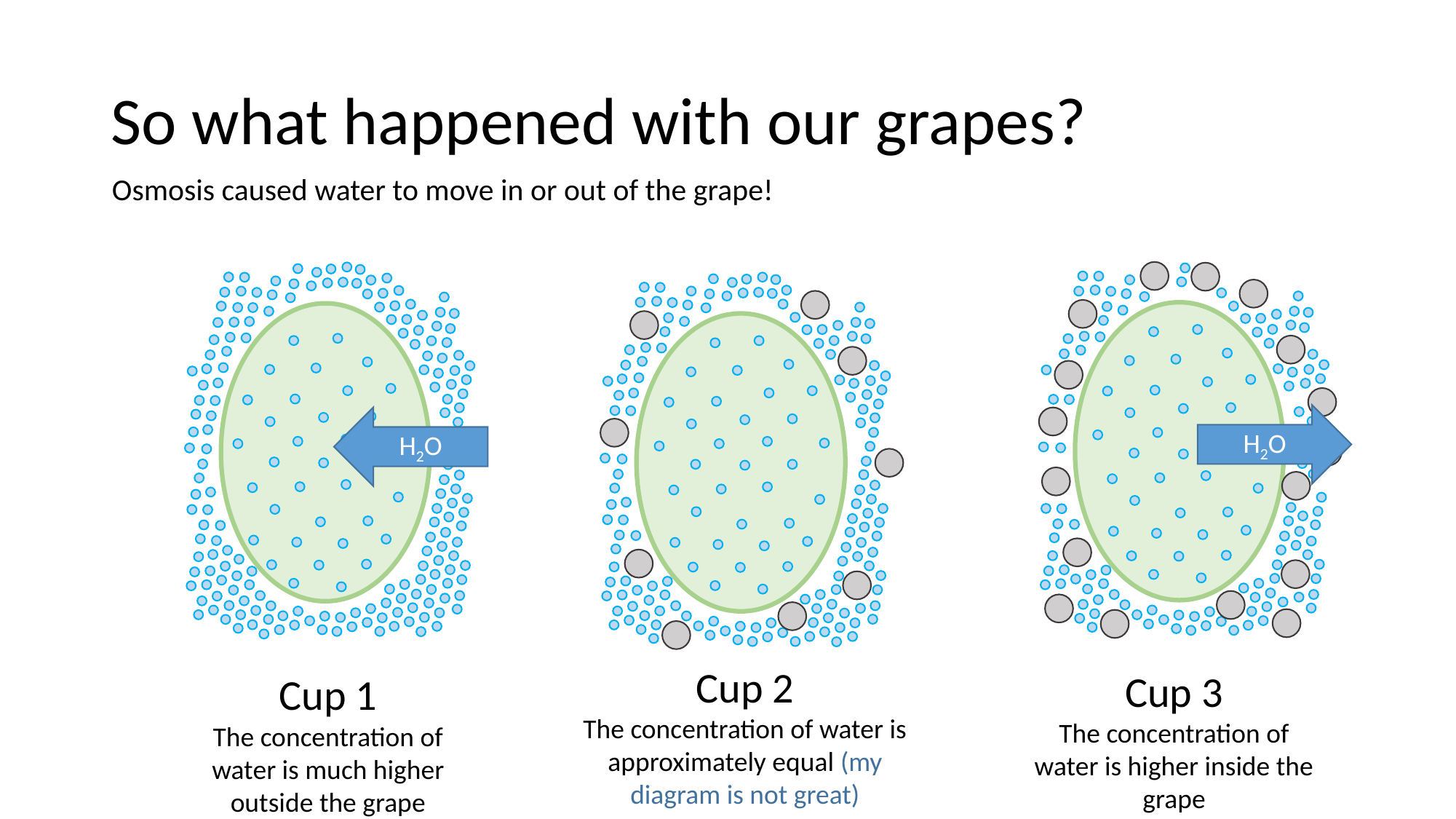

# So what happened with our grapes?
Osmosis caused water to move in or out of the grape!

H2O

H2O

Cup 2
The concentration of water is approximately equal (my diagram is not great)
Cup 3
The concentration of water is higher inside the grape
Cup 1
The concentration of water is much higher outside the grape